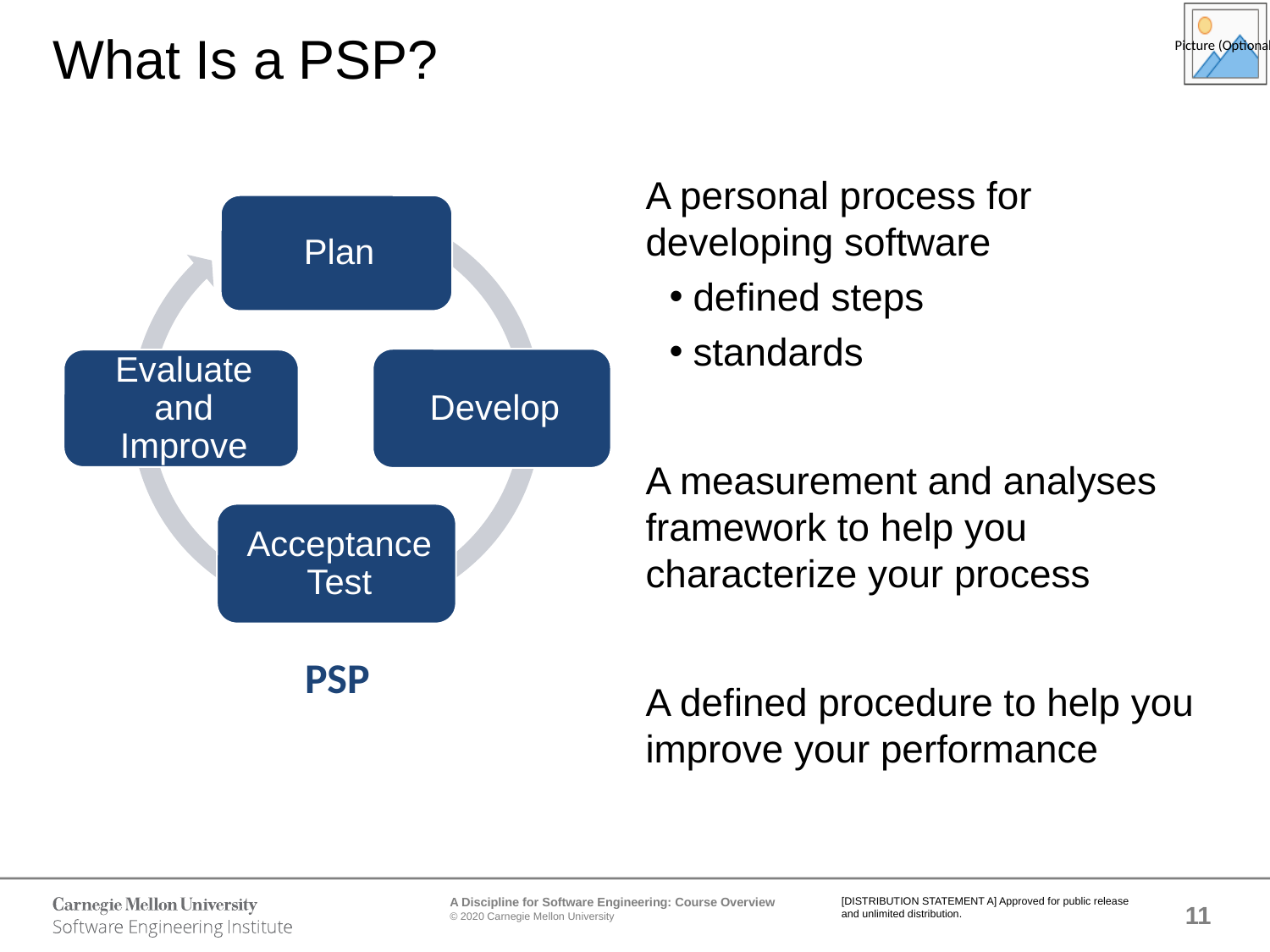

# What Is a PSP?
Plan
Develop
Acceptance Test
Evaluate and Improve
A personal process for developing software
defined steps
standards

A measurement and analyses framework to help you characterize your process

A defined procedure to help you improve your performance

PSP